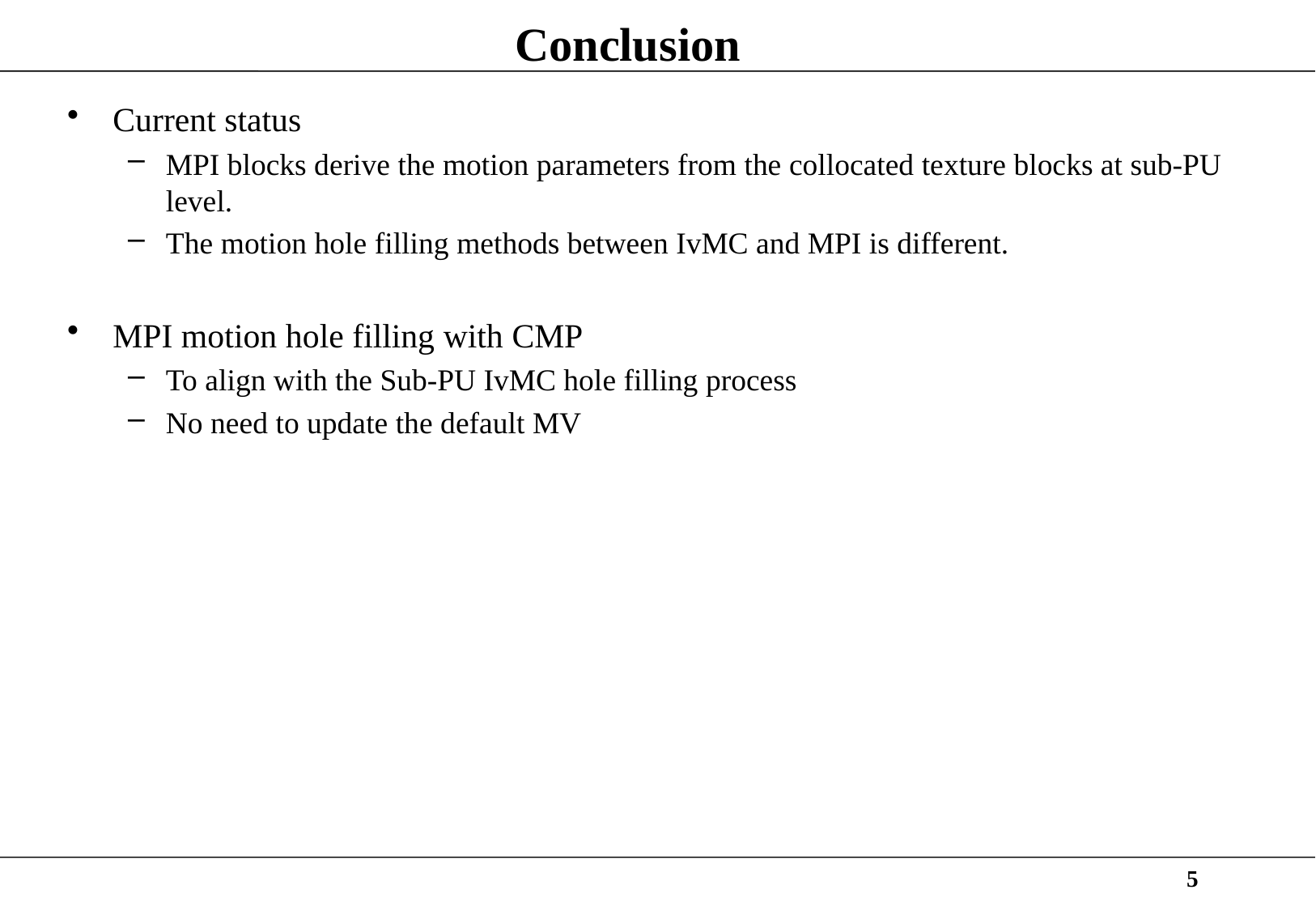

# Conclusion
Current status
MPI blocks derive the motion parameters from the collocated texture blocks at sub-PU level.
The motion hole filling methods between IvMC and MPI is different.

MPI motion hole filling with CMP
To align with the Sub-PU IvMC hole filling process
No need to update the default MV

5